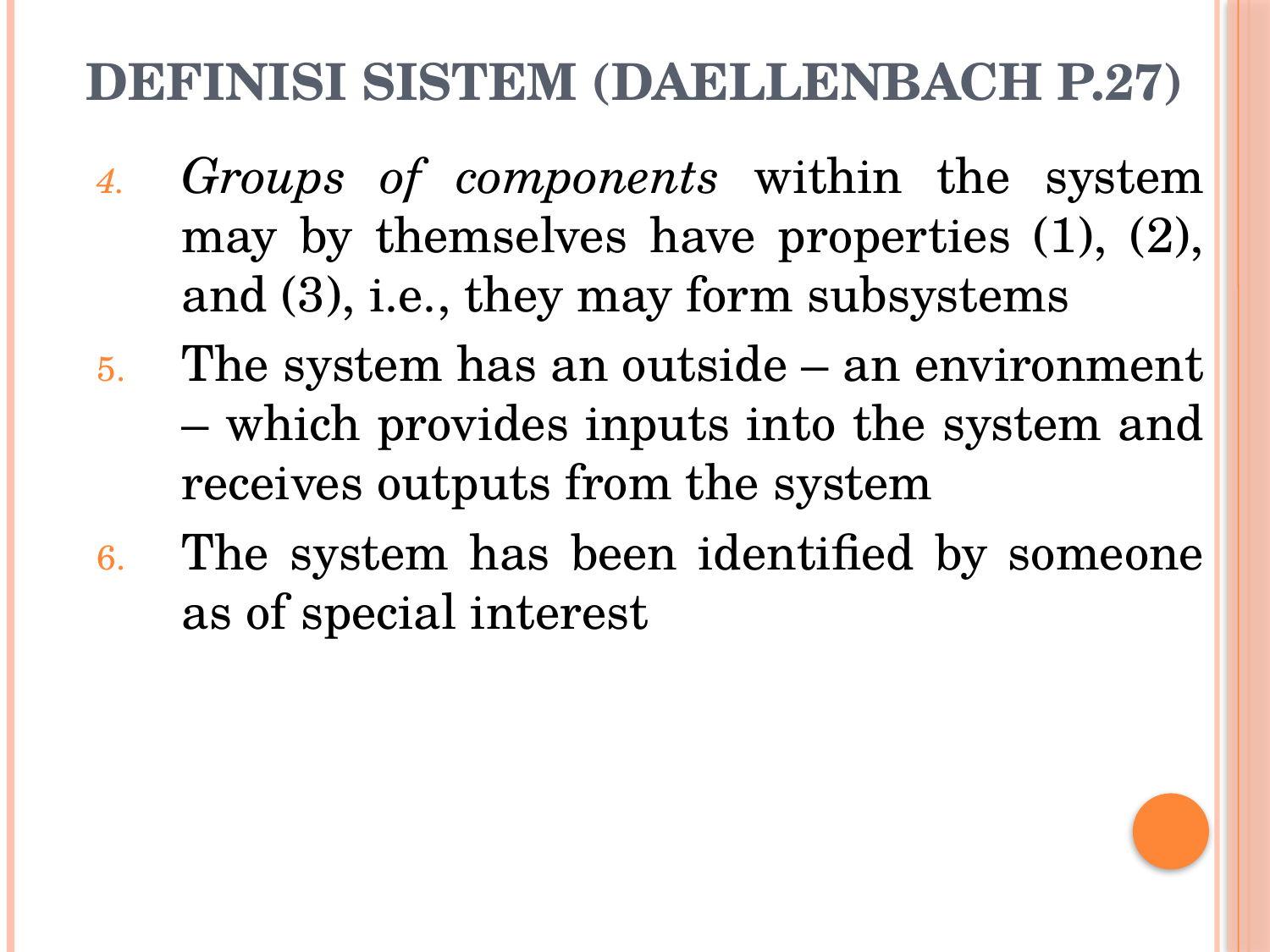

# Definisi Sistem (Daellenbach p.27)
Groups of components within the system may by themselves have properties (1), (2), and (3), i.e., they may form subsystems
The system has an outside – an environment – which provides inputs into the system and receives outputs from the system
The system has been identified by someone as of special interest